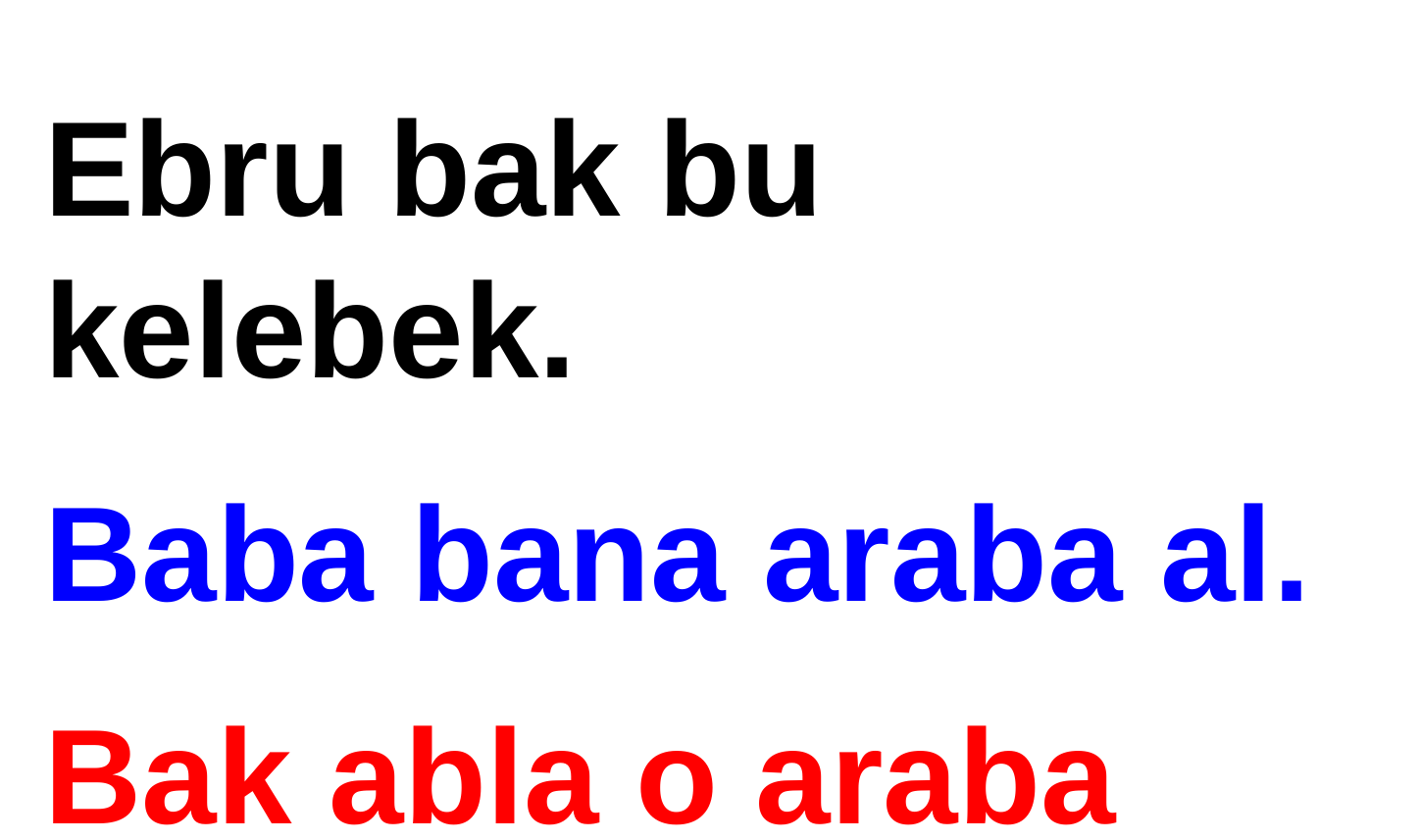

Ebru bak bu kelebek.

Baba bana araba al.

Bak abla o araba benim.